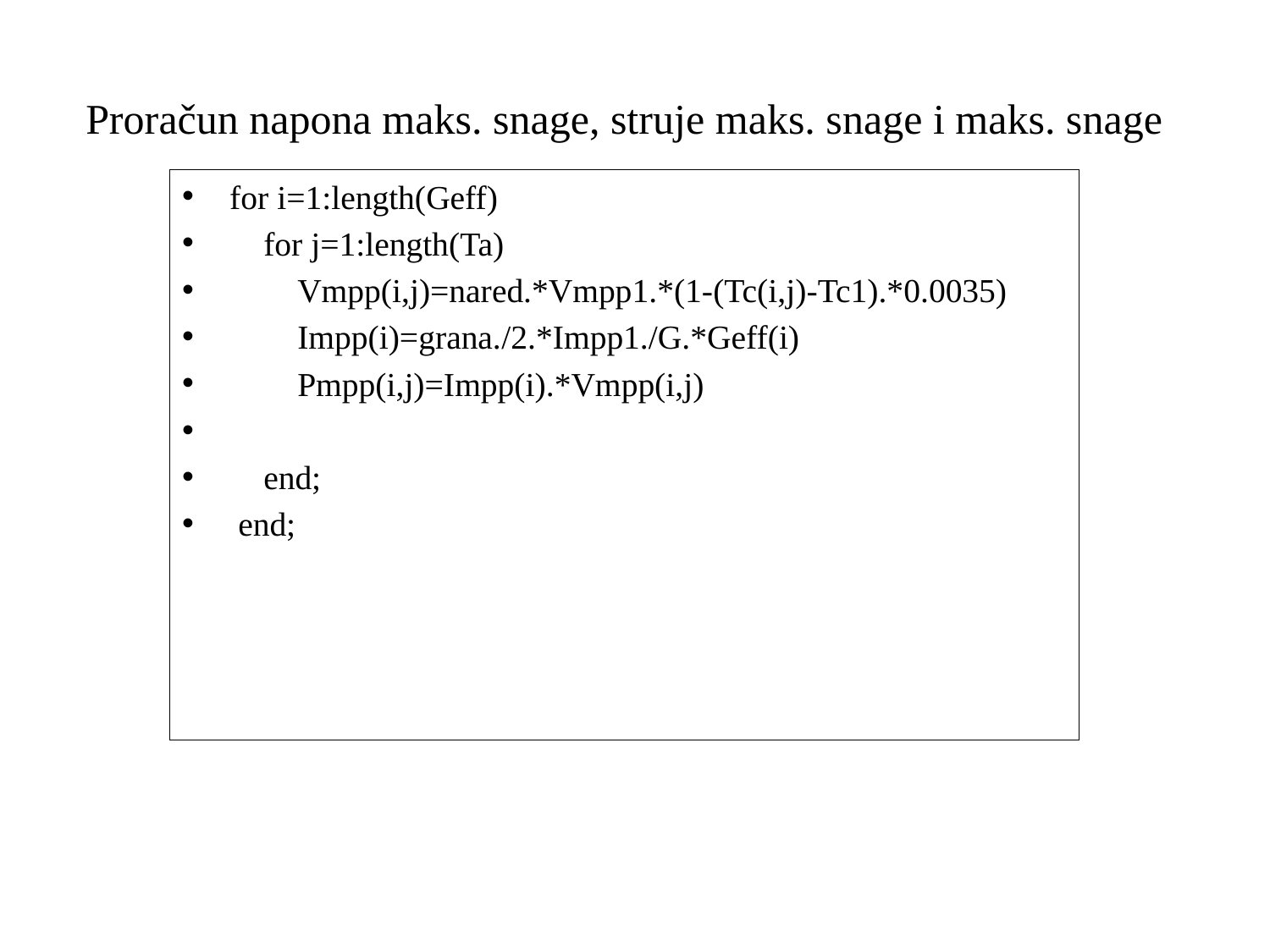

# Proračun napona maks. snage, struje maks. snage i maks. snage
for i=1:length(Geff)
    for j=1:length(Ta)
        Vmpp(i,j)=nared.*Vmpp1.*(1-(Tc(i,j)-Tc1).*0.0035)
        Impp(i)=grana./2.*Impp1./G.*Geff(i)
        Pmpp(i,j)=Impp(i).*Vmpp(i,j)

    end;
 end;